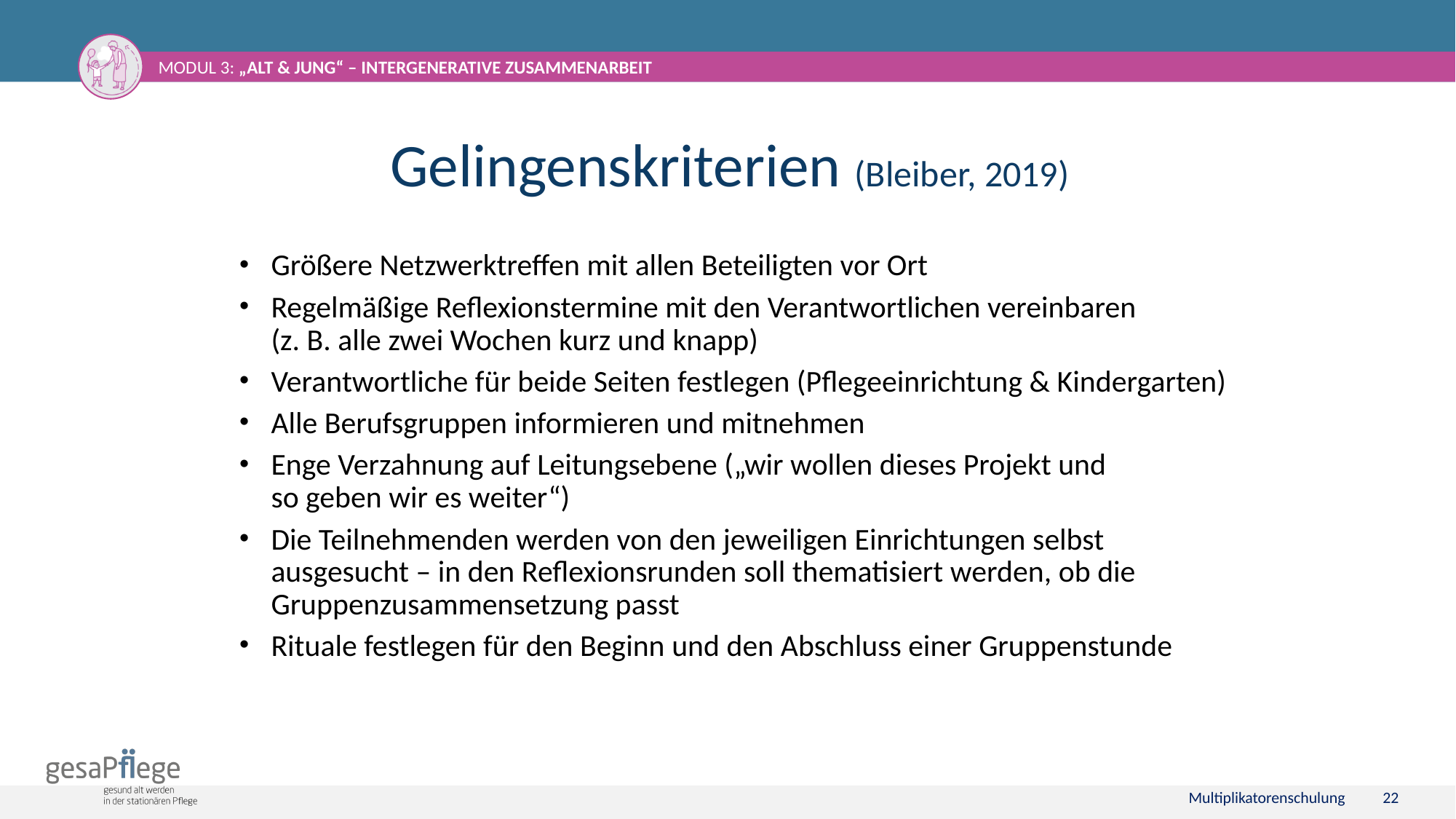

# Gelingenskriterien (Bleiber, 2019)
Größere Netzwerktreffen mit allen Beteiligten vor Ort
Regelmäßige Reflexionstermine mit den Verantwortlichen vereinbaren
(z. B. alle zwei Wochen kurz und knapp)
Verantwortliche für beide Seiten festlegen (Pflegeeinrichtung & Kindergarten)
Alle Berufsgruppen informieren und mitnehmen
Enge Verzahnung auf Leitungsebene („wir wollen dieses Projekt und
so geben wir es weiter“)
Die Teilnehmenden werden von den jeweiligen Einrichtungen selbst
ausgesucht – in den Reflexionsrunden soll thematisiert werden, ob die Gruppenzusammensetzung passt
Rituale festlegen für den Beginn und den Abschluss einer Gruppenstunde
Multiplikatorenschulung
22